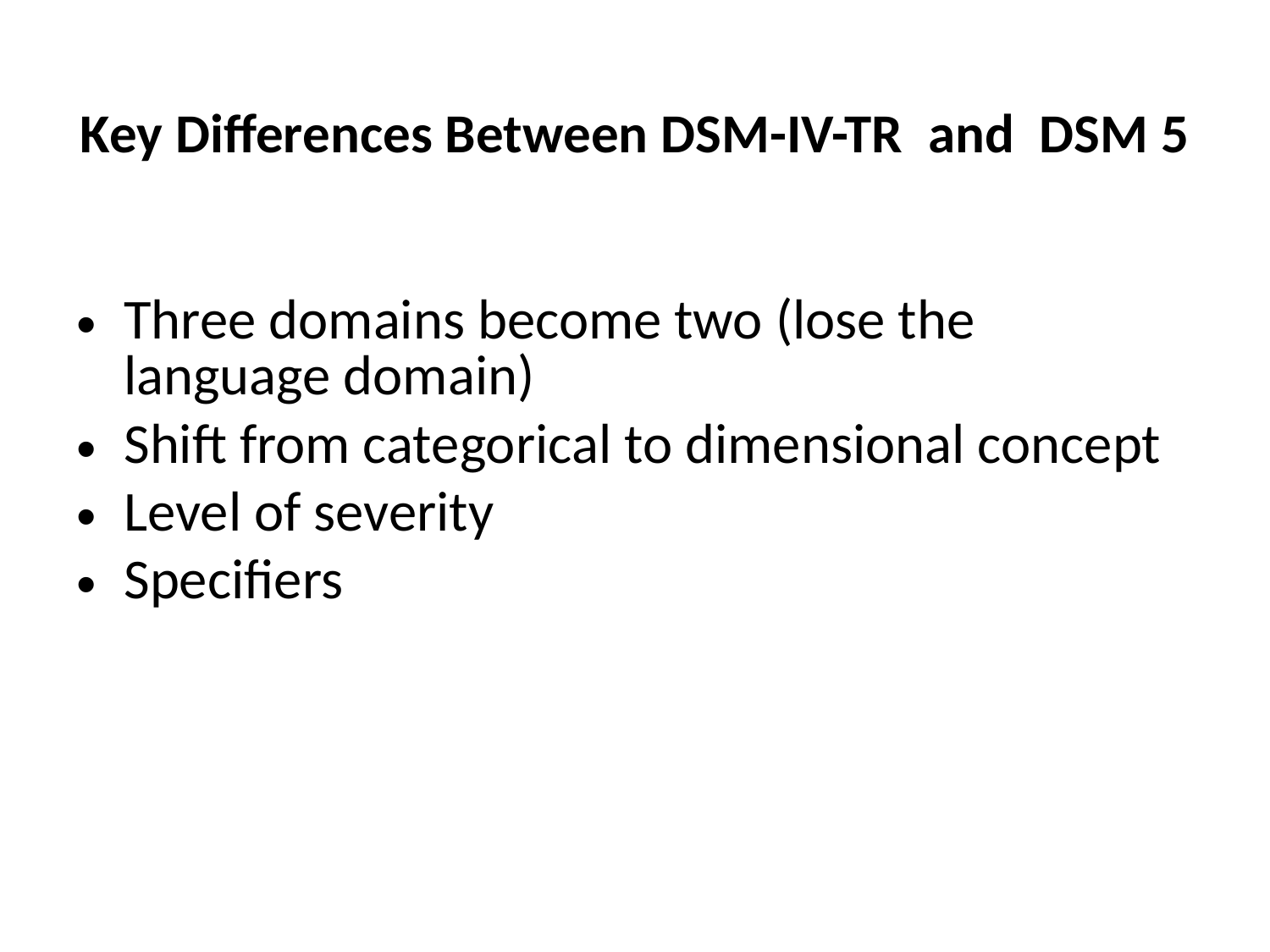

# Key Differences Between DSM-IV-TR  and  DSM 5

Three domains become two (lose the language domain)
Shift from categorical to dimensional concept
Level of severity
Specifiers